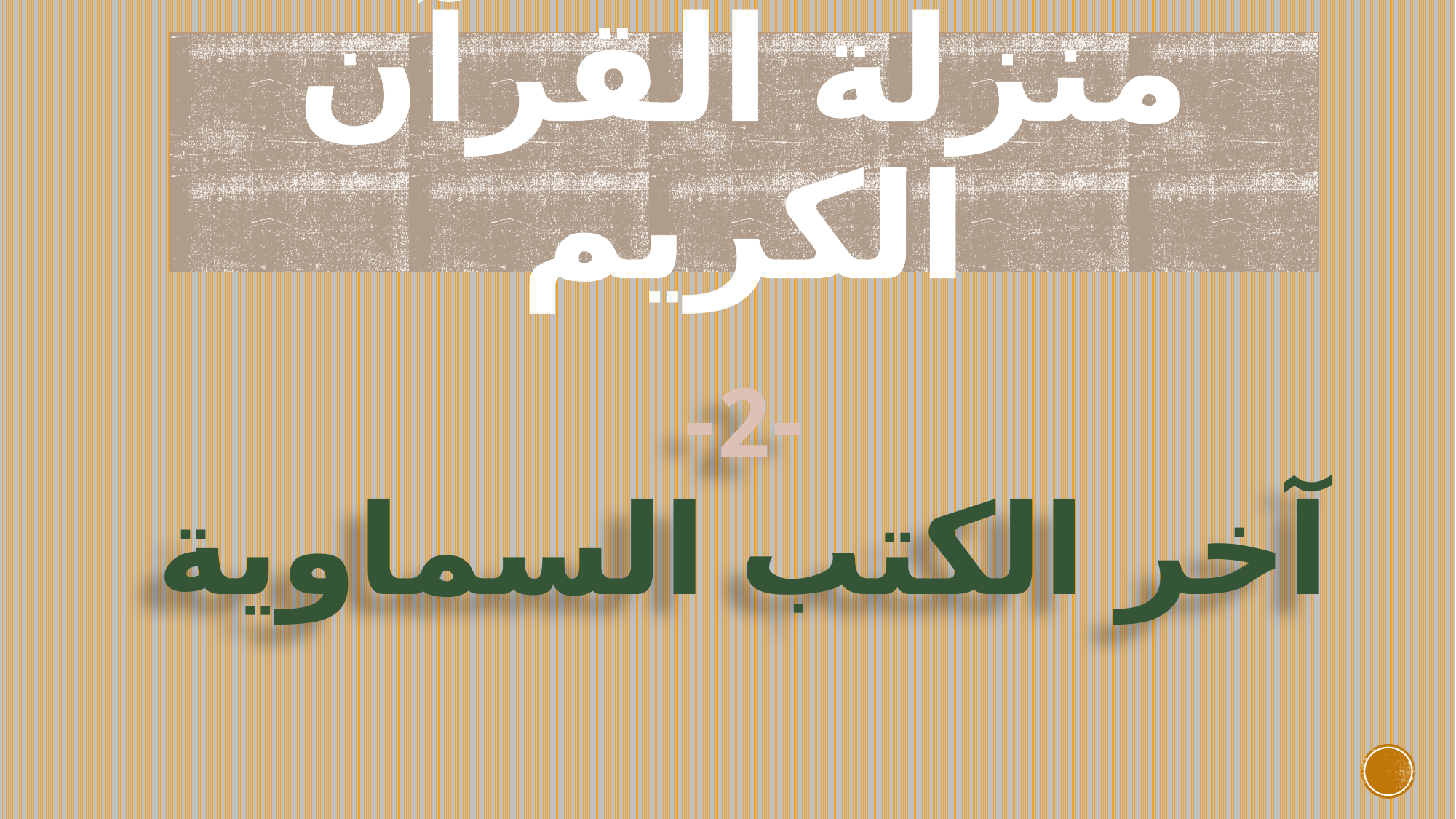

# منزلة القرآن الكريم

-2-
آخر الكتب السماوية